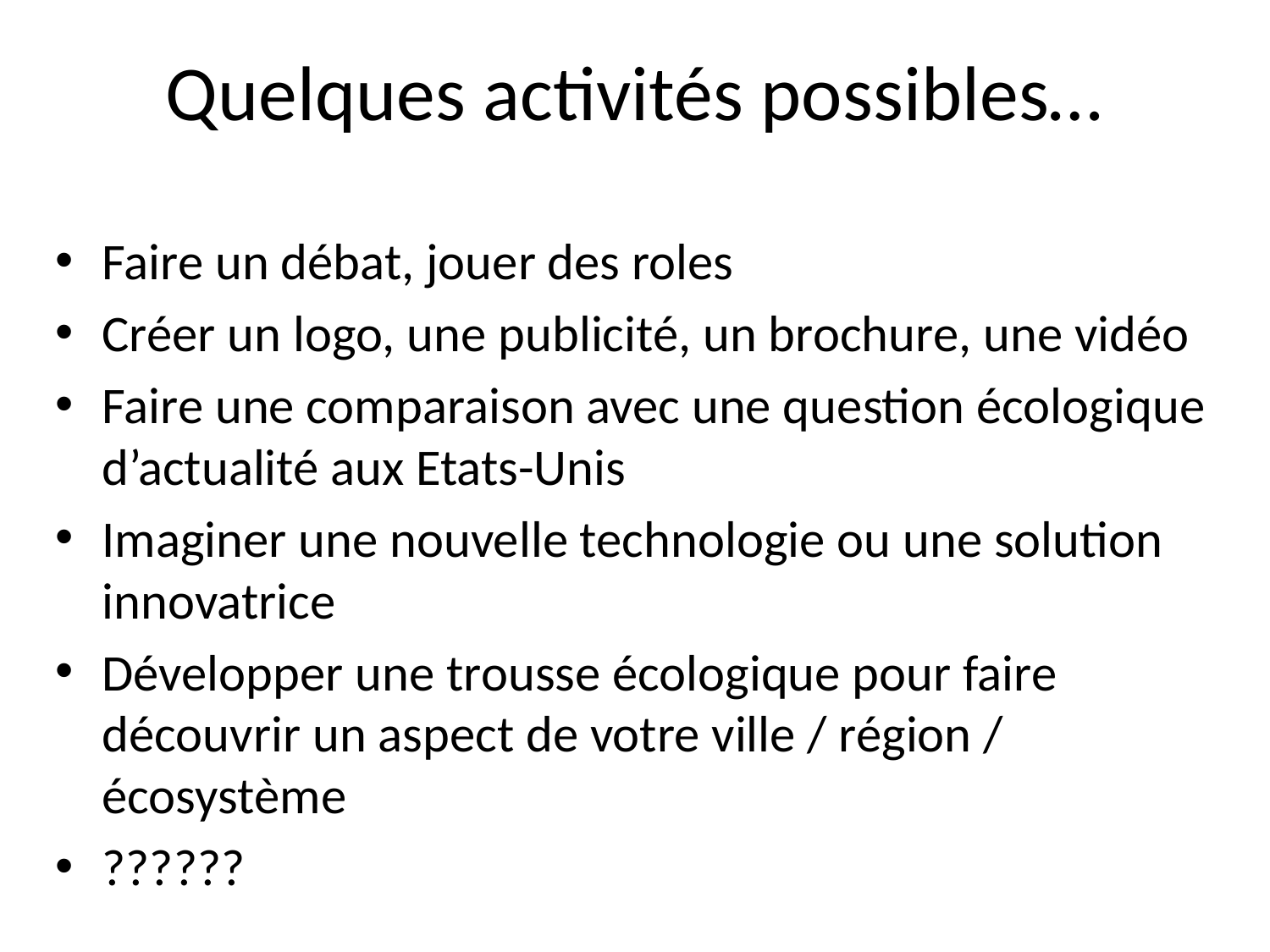

# Quelques activités possibles…
Faire un débat, jouer des roles
Créer un logo, une publicité, un brochure, une vidéo
Faire une comparaison avec une question écologique d’actualité aux Etats-Unis
Imaginer une nouvelle technologie ou une solution innovatrice
Développer une trousse écologique pour faire découvrir un aspect de votre ville / région / écosystème
??????